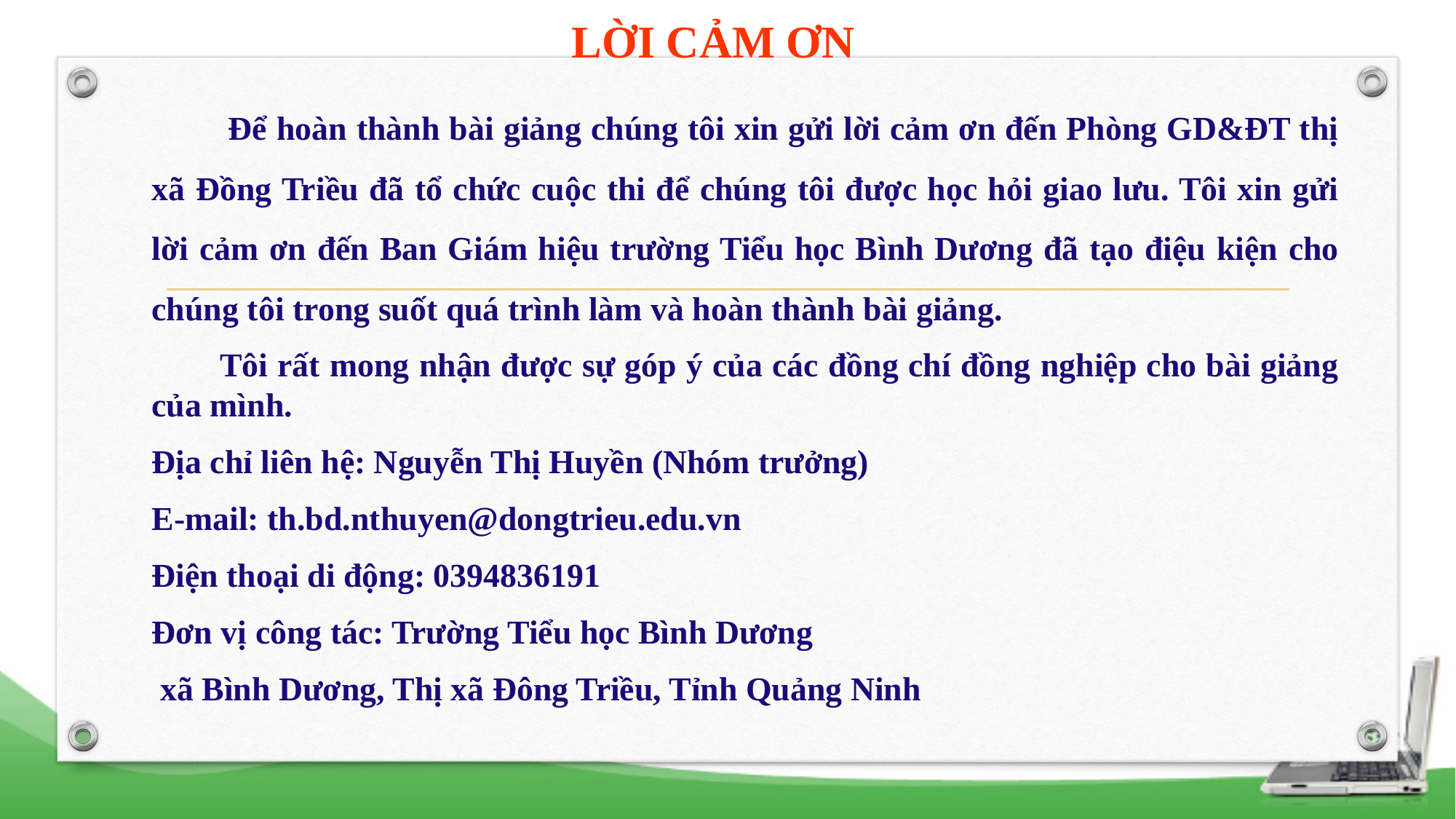

LỜI CẢM ƠN
        Để hoàn thành bài giảng chúng tôi xin gửi lời cảm ơn đến Phòng GD&ĐT thị xã Đồng Triều đã tổ chức cuộc thi để chúng tôi được học hỏi giao lưu. Tôi xin gửi lời cảm ơn đến Ban Giám hiệu trường Tiểu học Bình Dương đã tạo điệu kiện cho chúng tôi trong suốt quá trình làm và hoàn thành bài giảng.
       Tôi rất mong nhận được sự góp ý của các đồng chí đồng nghiệp cho bài giảng của mình.
Địa chỉ liên hệ: Nguyễn Thị Huyền (Nhóm trưởng)
E-mail: th.bd.nthuyen@dongtrieu.edu.vn
Điện thoại di động: 0394836191
Đơn vị công tác: Trường Tiểu học Bình Dương
 xã Bình Dương, Thị xã Đông Triều, Tỉnh Quảng Ninh